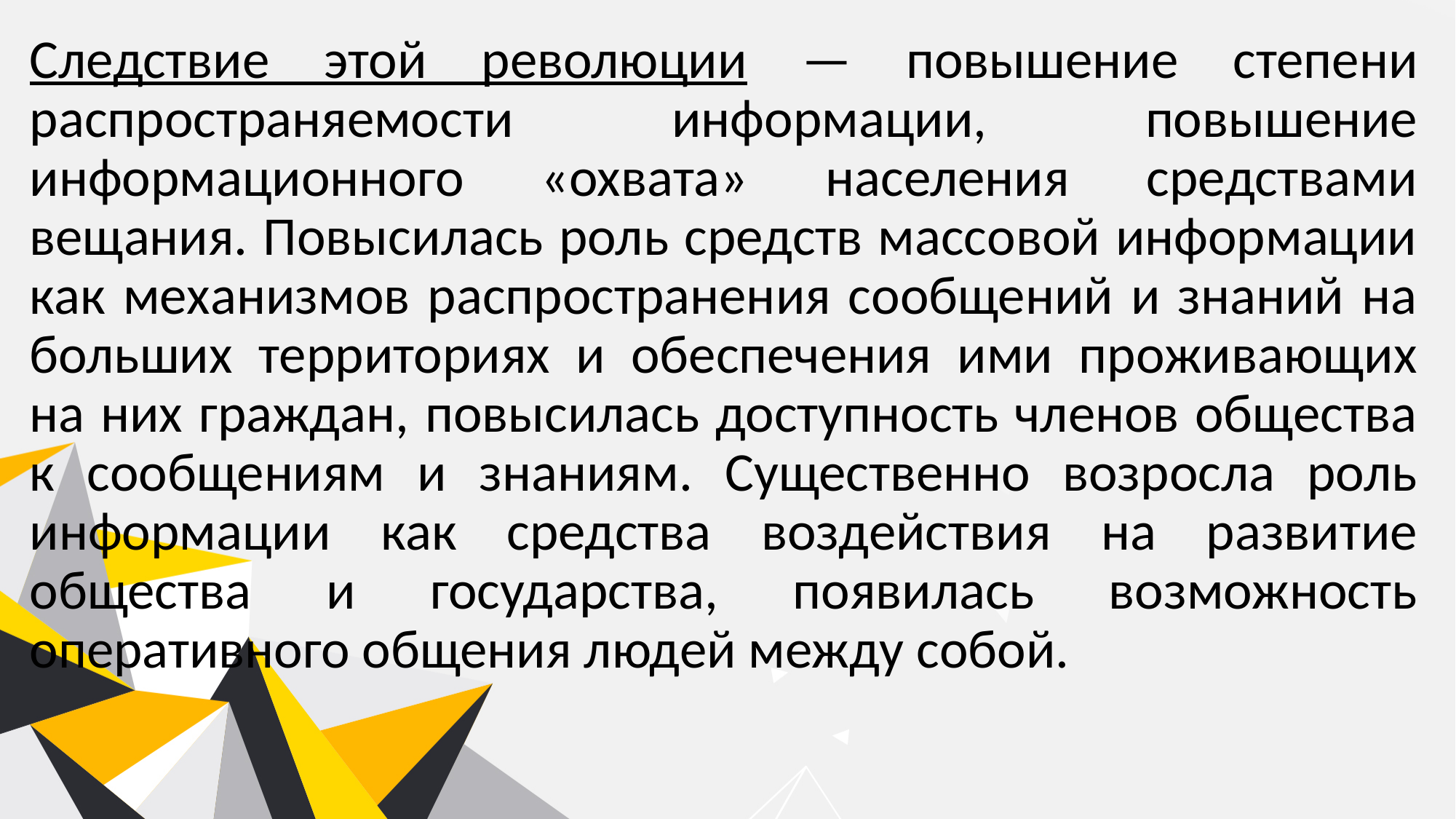

Следствие этой революции — повышение степени распространяемости информации, повышение информационного «охвата» населения средствами вещания. Повысилась роль средств массовой информации как механизмов распространения сообщений и знаний на больших территориях и обеспечения ими проживающих на них граждан, повысилась доступность членов общества к сообщениям и знаниям. Существенно возросла роль информации как средства воздействия на развитие общества и государства, появилась возможность оперативного общения людей между собой.